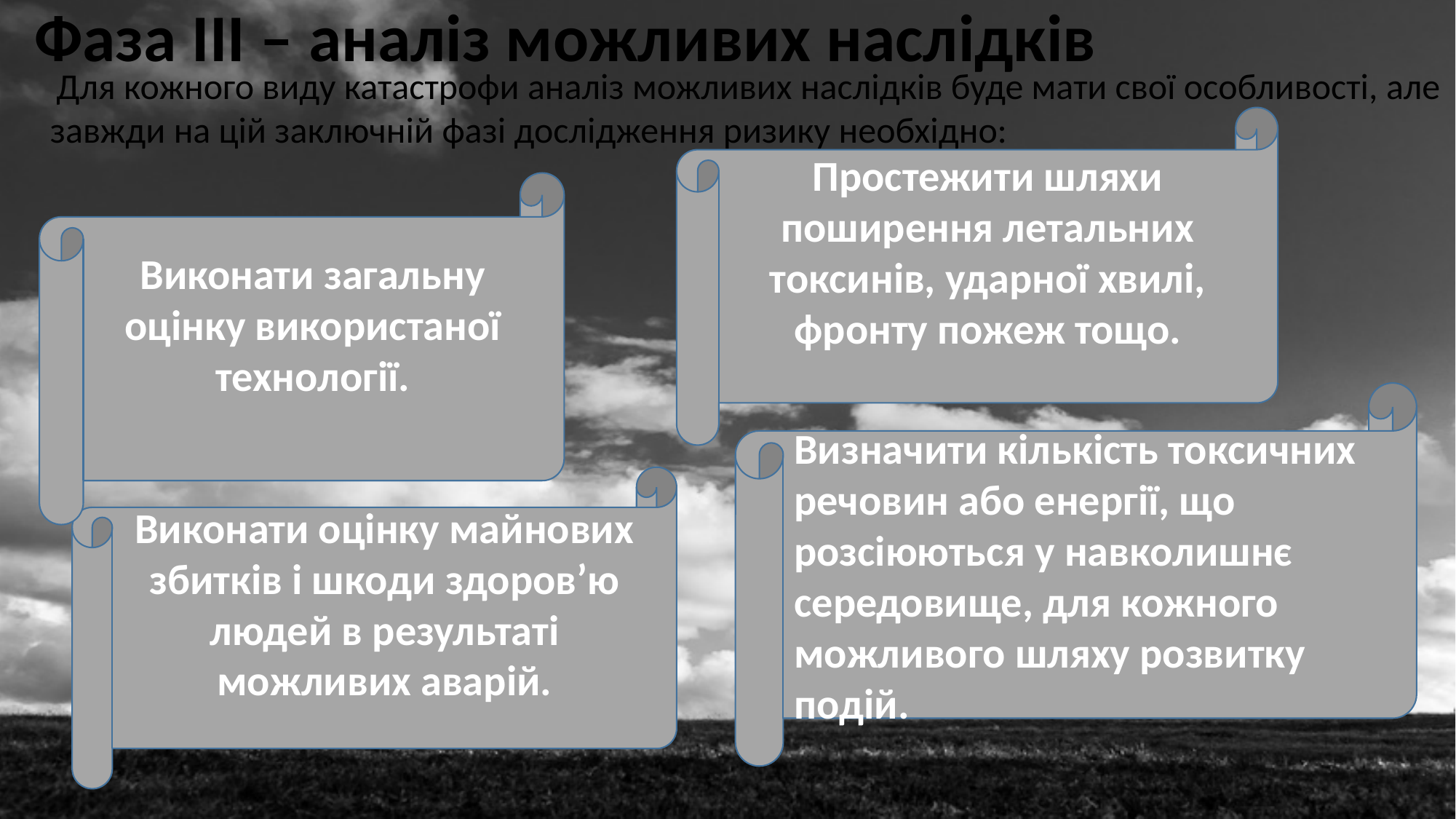

Фаза ІІІ – аналіз можливих наслідків
 Для кожного виду катастрофи аналіз можливих наслідків буде мати свої особливості, але завжди на цій заключній фазі дослідження ризику необхідно:

Простежити шляхи поширення летальних токсинів, ударної хвилі, фронту пожеж тощо.

Виконати загальну оцінку використаної технології.

Визначити кількість токсичних речовин або енергії, що розсіюються у навколишнє середовище, для кожного можливого шляху розвитку подій.
Виконати оцінку майнових збитків і шкоди здоров’ю людей в результаті можливих аварій.